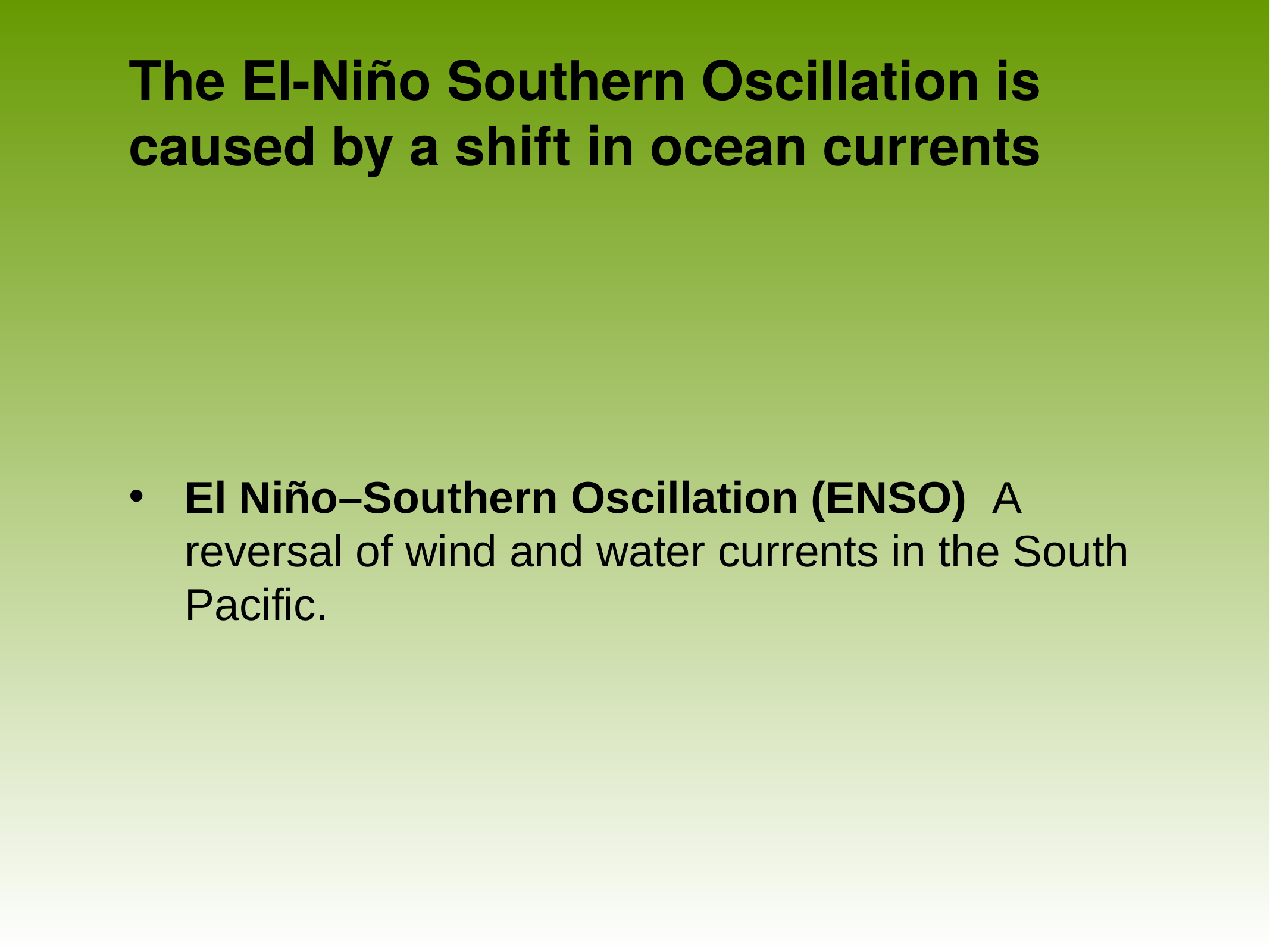

# The El-Niño Southern Oscillation is caused by a shift in ocean currents
El Niño–Southern Oscillation (ENSO)  A reversal of wind and water currents in the South Pacific.